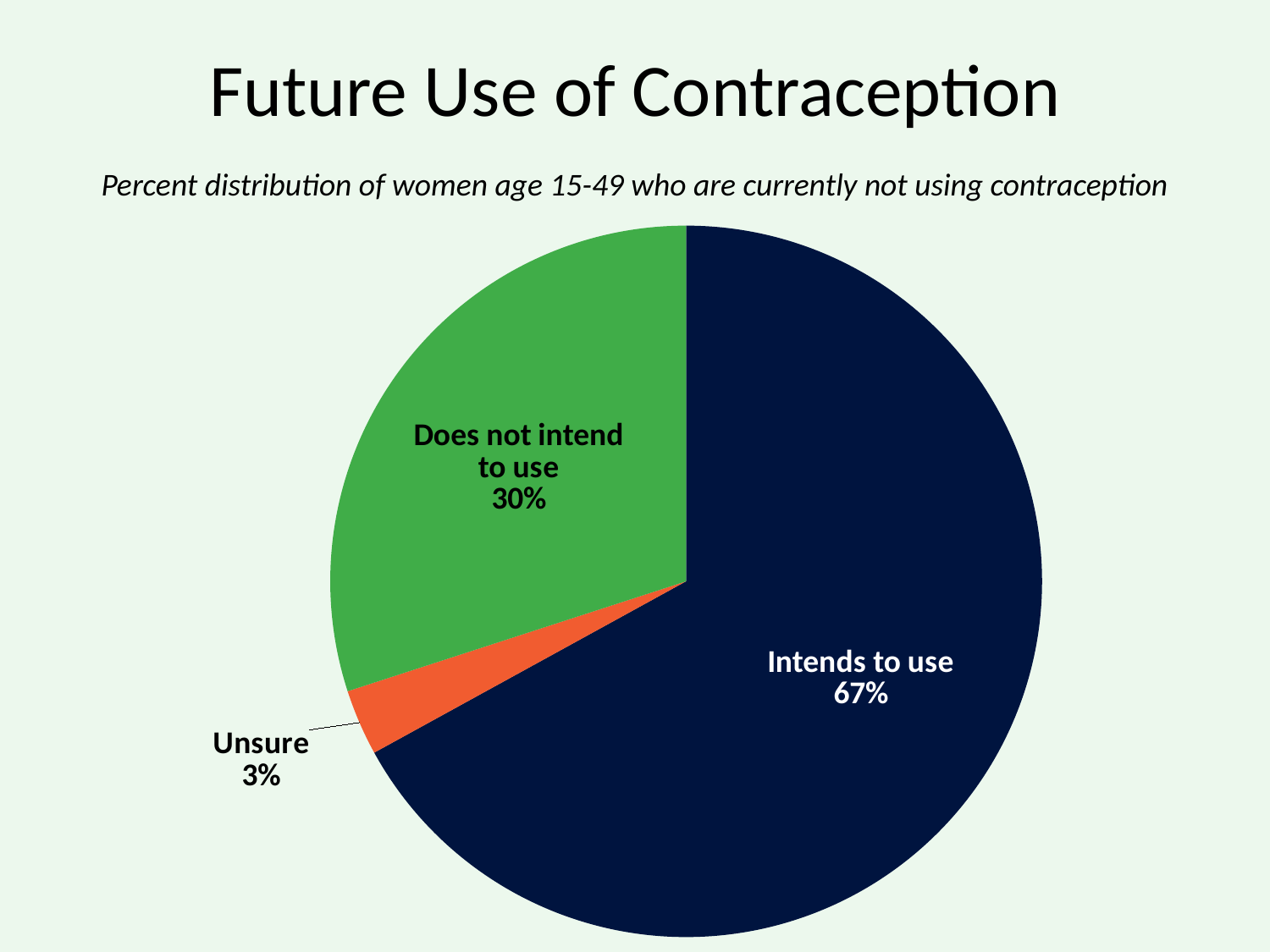

# Future Use of Contraception
Percent distribution of women age 15-49 who are currently not using contraception

### Chart

| Category | Sales |
|---|---|
| Intends to use | 67.0 |
| Unsure | 3.0 |
| Does not intend to use | 30.0 |